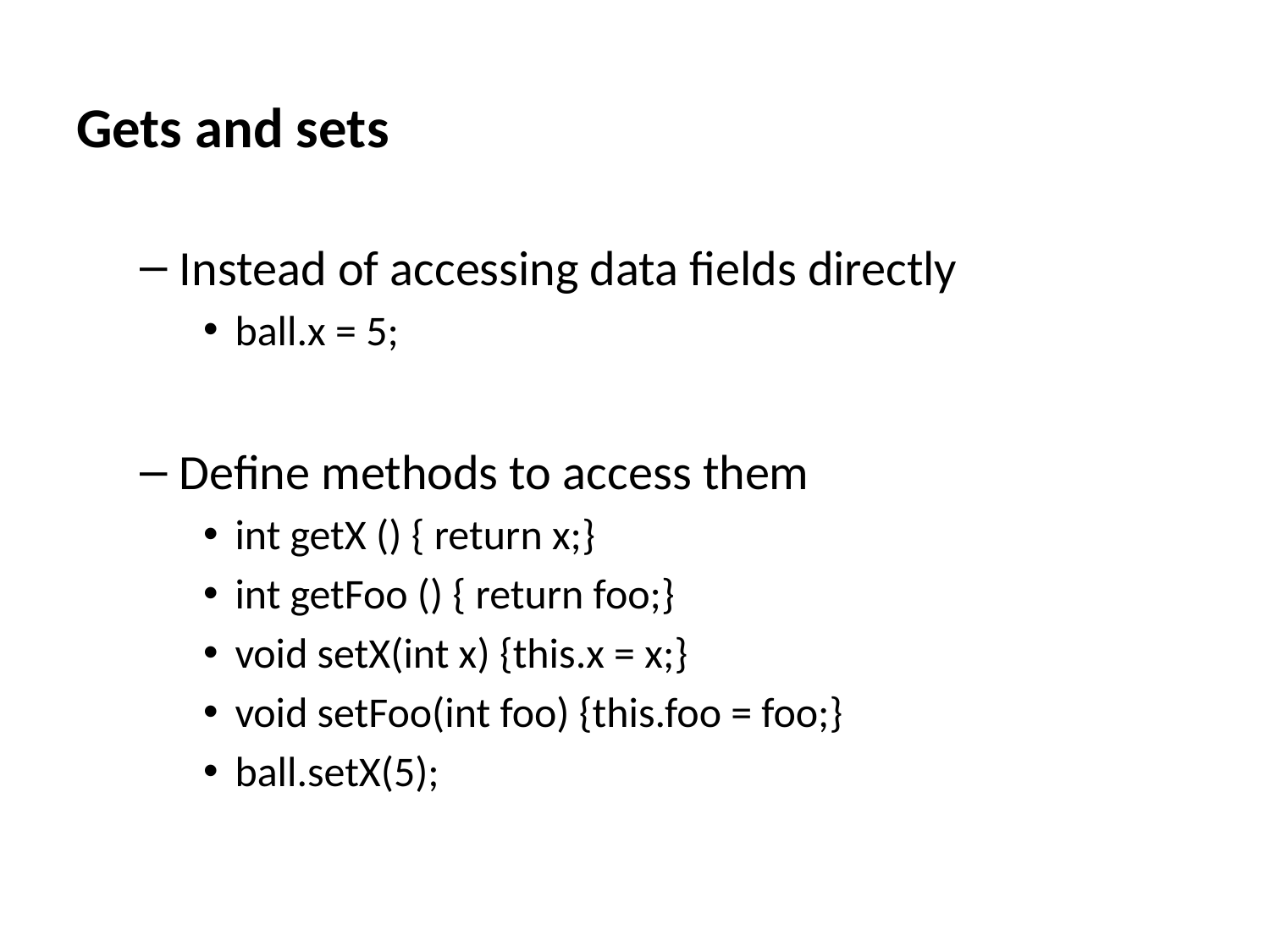

Gets and sets

Instead of accessing data fields directly
ball.x = 5;

Define methods to access them
int getX () { return x;}
int getFoo () { return foo;}
void setX(int x) {this.x = x;}
void setFoo(int foo) {this.foo = foo;}
ball.setX(5);